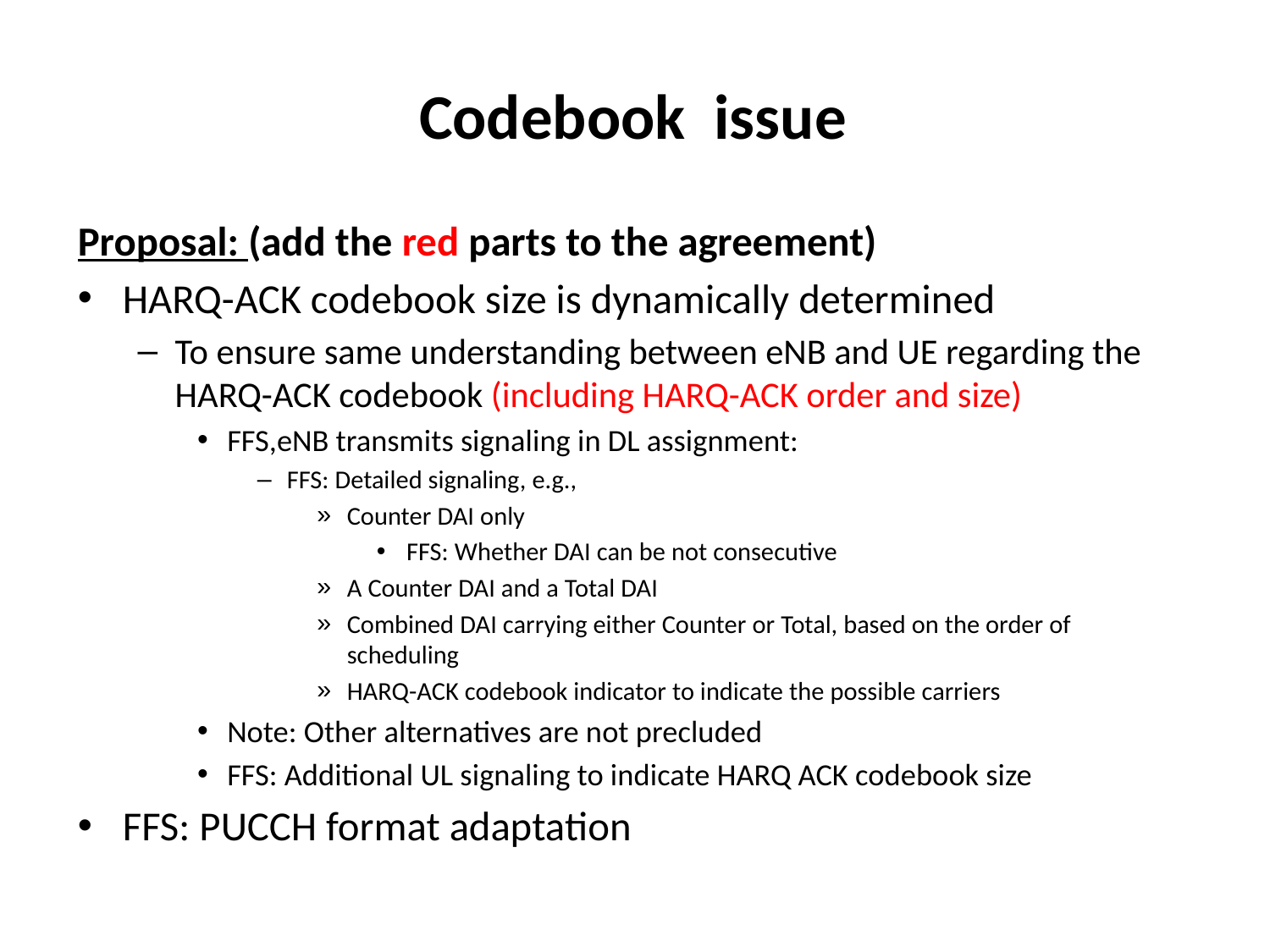

Codebook  issue
Proposal: (add the red parts to the agreement)
HARQ-ACK codebook size is dynamically determined
To ensure same understanding between eNB and UE regarding the HARQ-ACK codebook (including HARQ-ACK order and size)
FFS,eNB transmits signaling in DL assignment:
FFS: Detailed signaling, e.g.,
Counter DAI only
FFS: Whether DAI can be not consecutive
A Counter DAI and a Total DAI
Combined DAI carrying either Counter or Total, based on the order of scheduling
HARQ-ACK codebook indicator to indicate the possible carriers
Note: Other alternatives are not precluded
FFS: Additional UL signaling to indicate HARQ ACK codebook size
FFS: PUCCH format adaptation